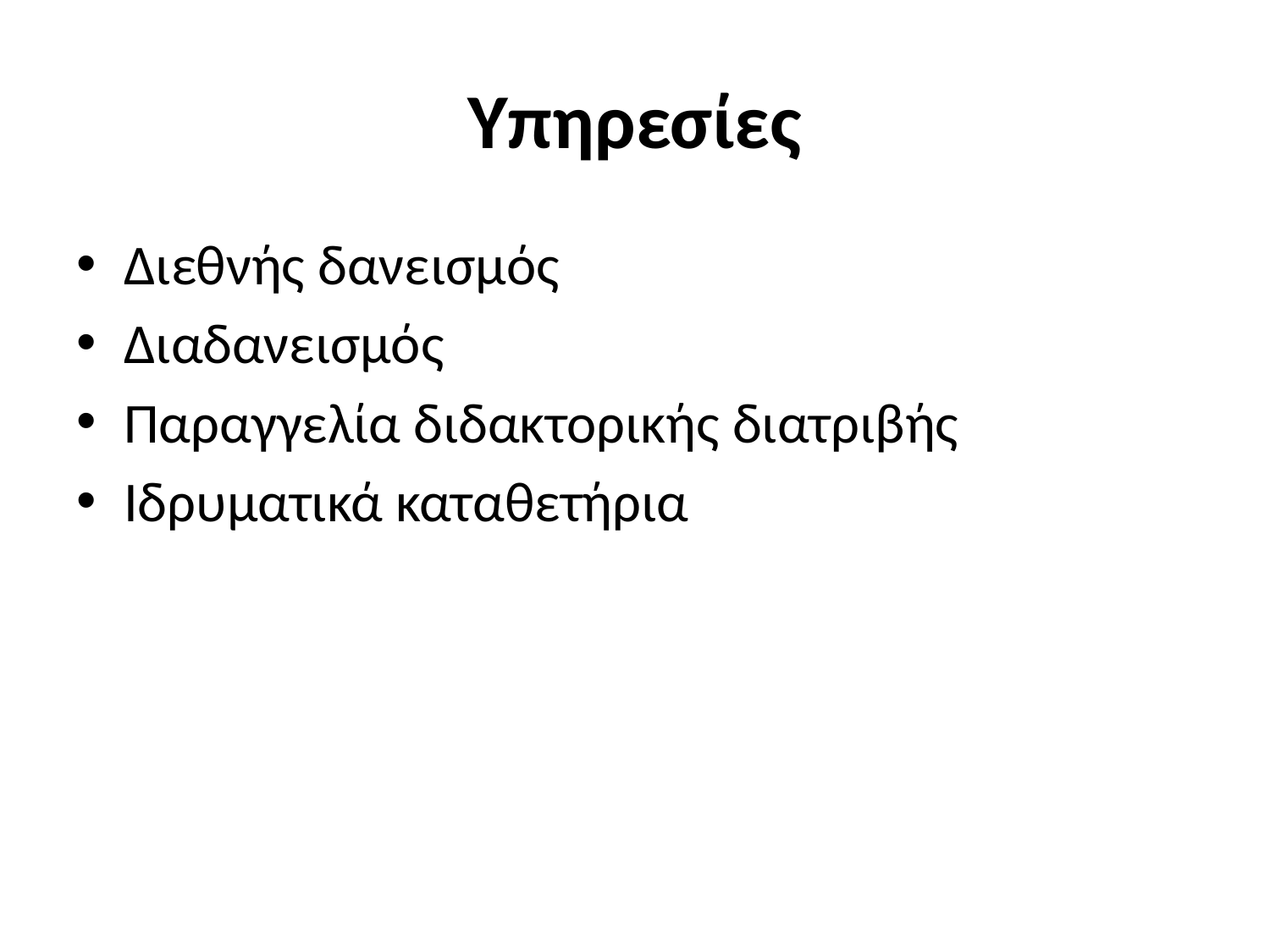

# Υπηρεσίες
Διεθνής δανεισμός
Διαδανεισμός
Παραγγελία διδακτορικής διατριβής
Ιδρυματικά καταθετήρια